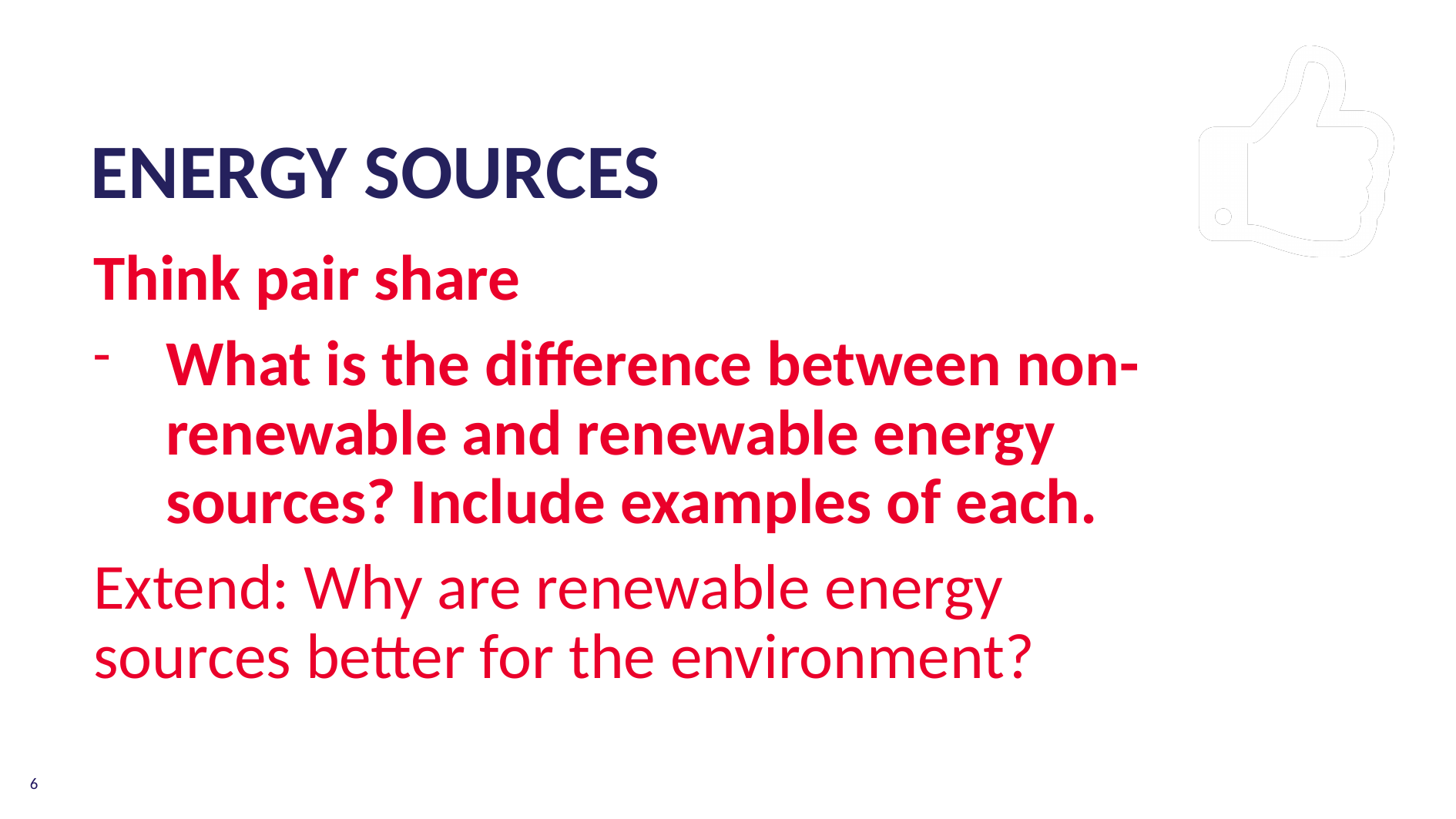

ENERGY SOURCES
Think pair share
What is the difference between non-renewable and renewable energy sources? Include examples of each.
Extend: Why are renewable energy sources better for the environment?
6